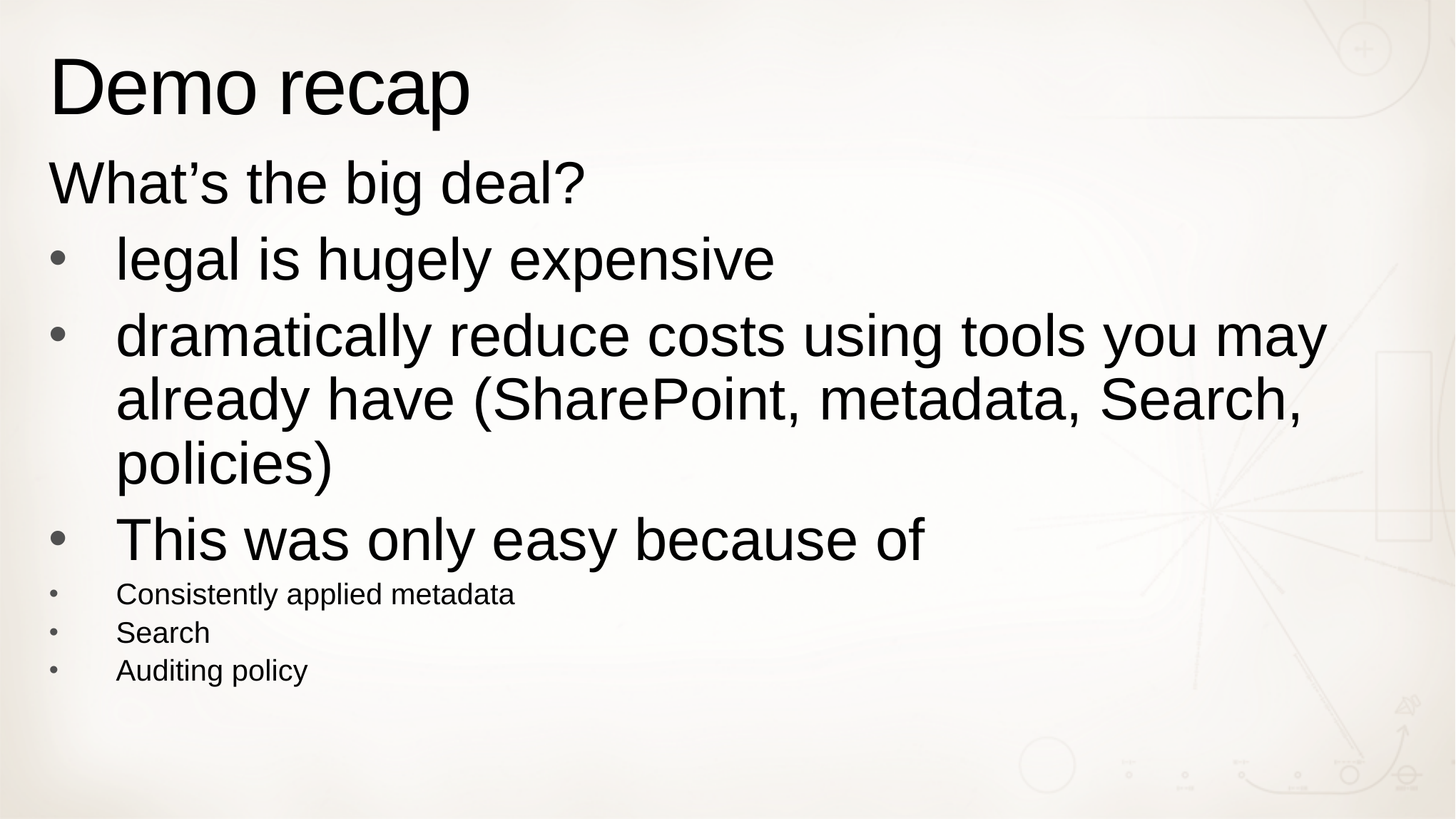

# Demo recap
What’s the big deal?
legal is hugely expensive
dramatically reduce costs using tools you may already have (SharePoint, metadata, Search, policies)
This was only easy because of
Consistently applied metadata
Search
Auditing policy